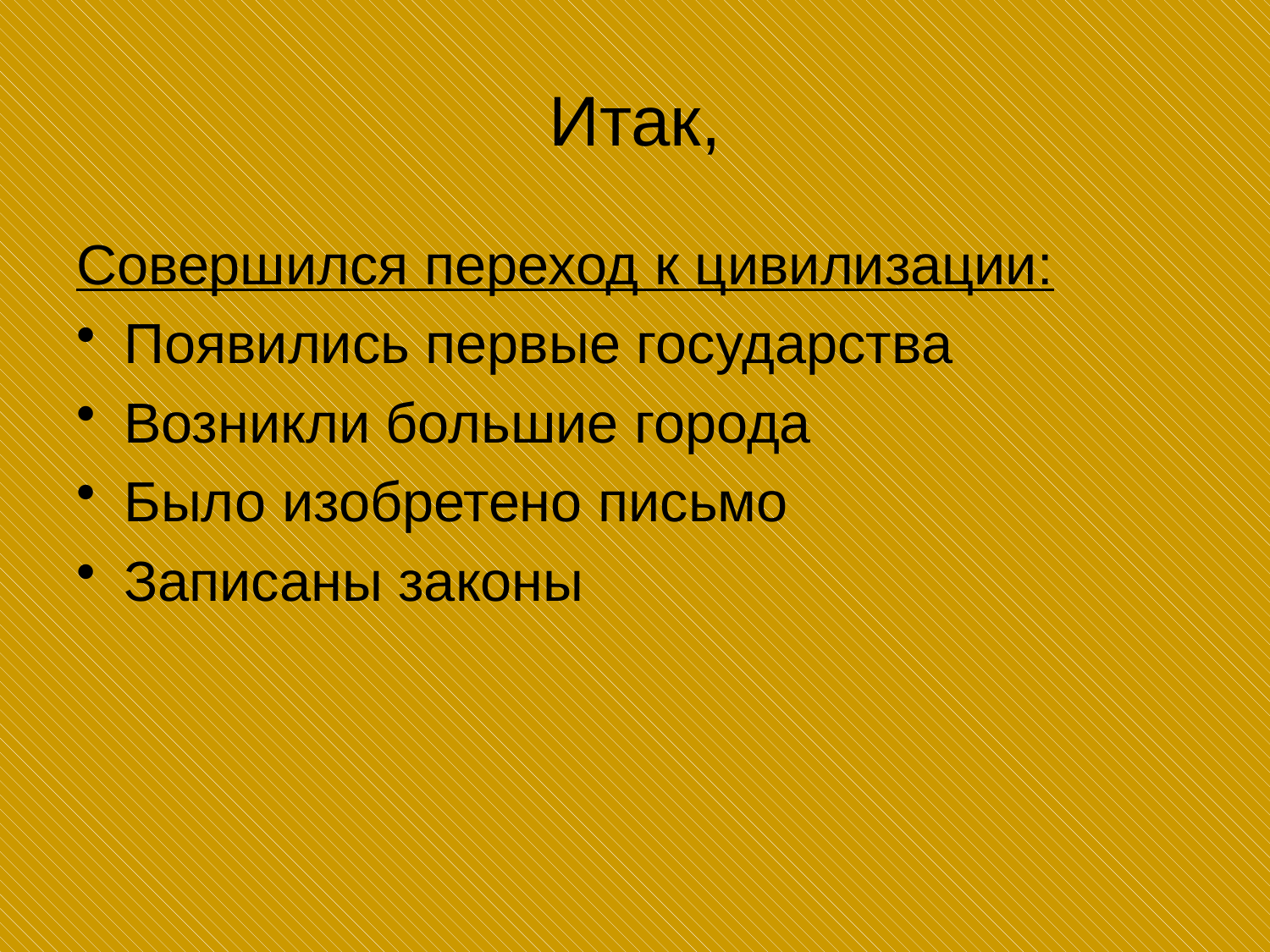

# Итак,
Совершился переход к цивилизации:
Появились первые государства
Возникли большие города
Было изобретено письмо
Записаны законы